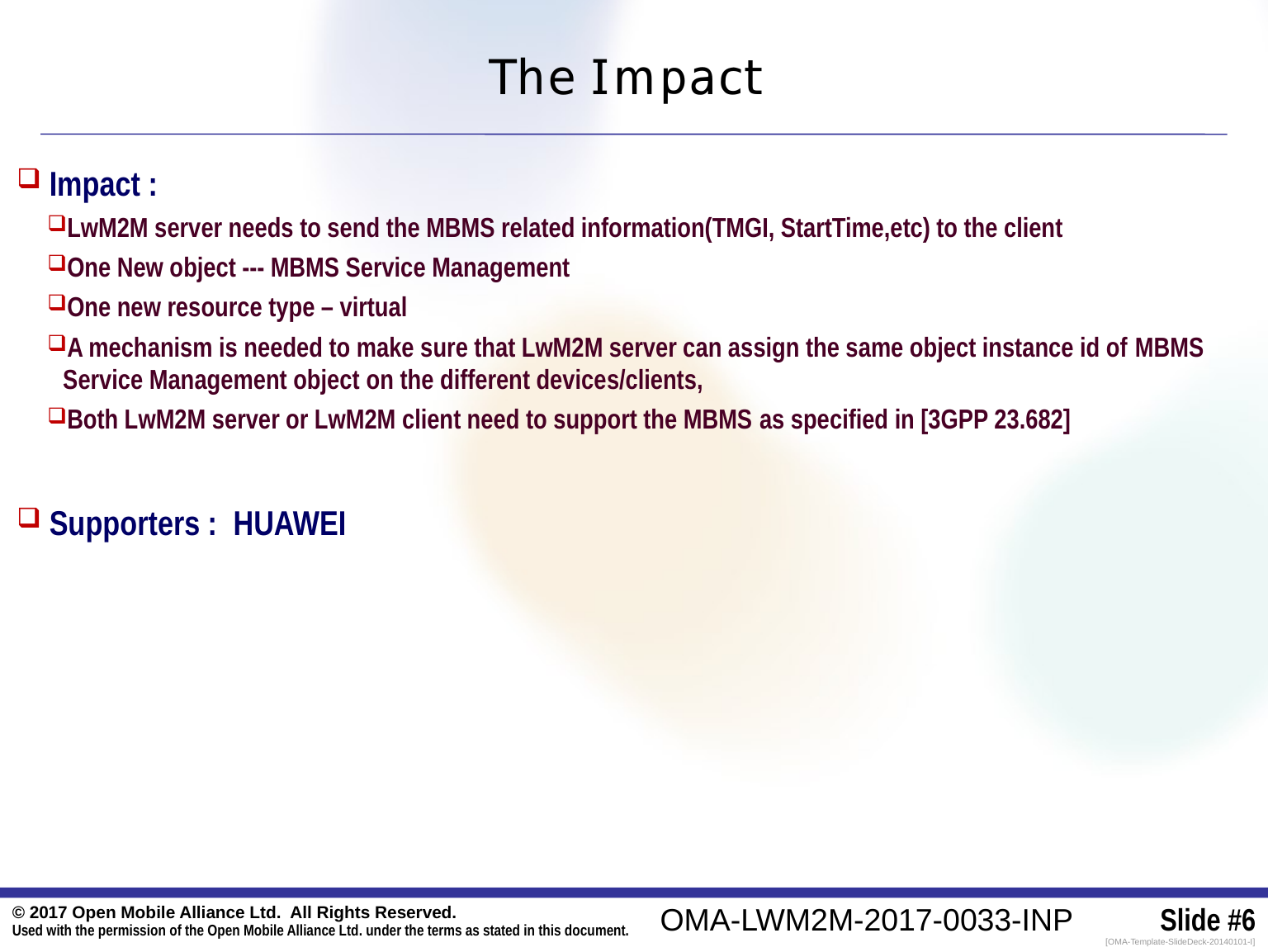

The Impact
 Impact :
LwM2M server needs to send the MBMS related information(TMGI, StartTime,etc) to the client
One New object --- MBMS Service Management
One new resource type – virtual
A mechanism is needed to make sure that LwM2M server can assign the same object instance id of MBMS Service Management object on the different devices/clients,
Both LwM2M server or LwM2M client need to support the MBMS as specified in [3GPP 23.682]

 Supporters :  HUAWEI